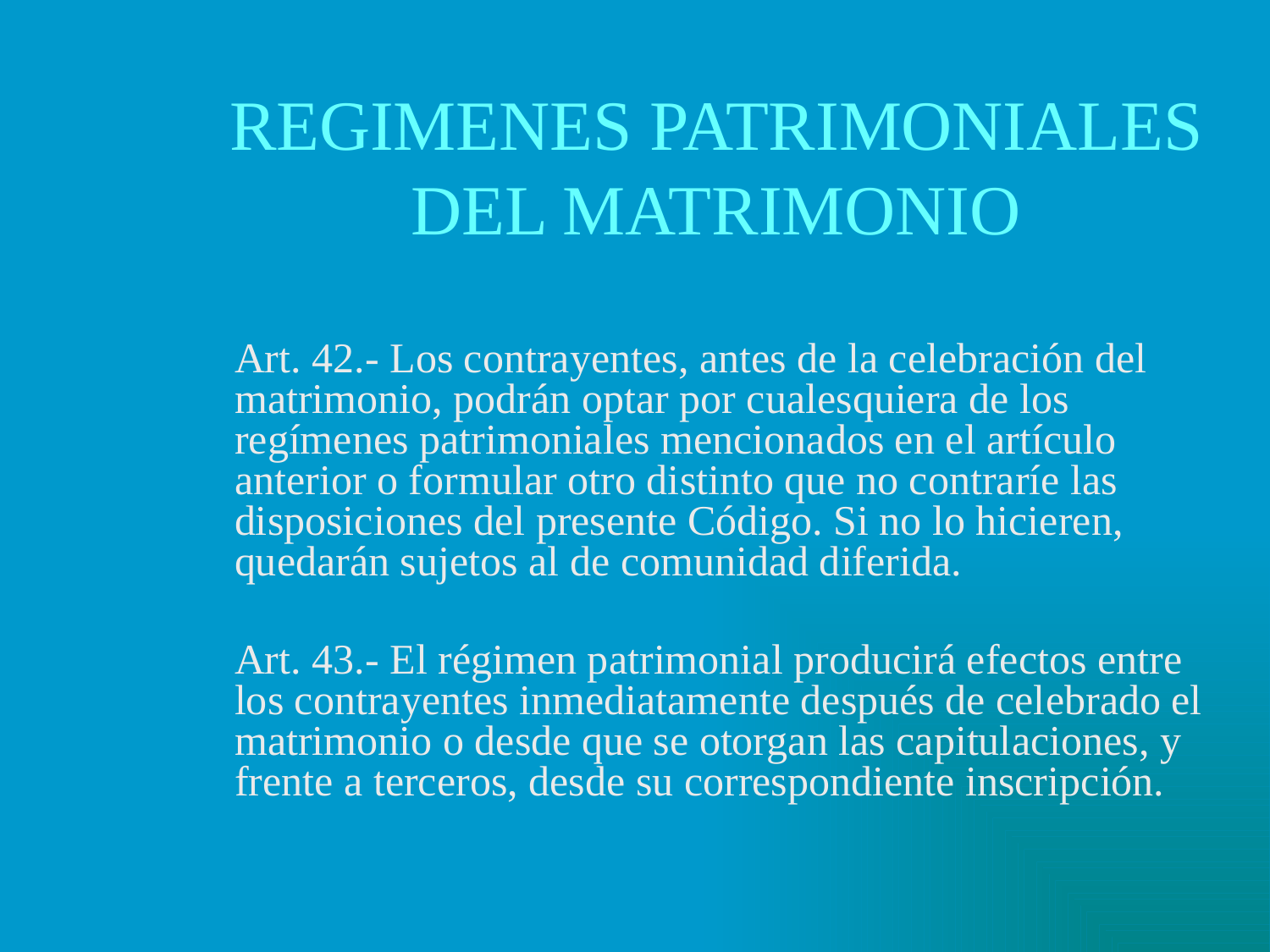

# REGIMENES PATRIMONIALES DEL MATRIMONIO

	Art. 42.- Los contrayentes, antes de la celebración del matrimonio, podrán optar por cualesquiera de los regímenes patrimoniales mencionados en el artículo anterior o formular otro distinto que no contraríe las disposiciones del presente Código. Si no lo hicieren, quedarán sujetos al de comunidad diferida.

	Art. 43.- El régimen patrimonial producirá efectos entre los contrayentes inmediatamente después de celebrado el matrimonio o desde que se otorgan las capitulaciones, y frente a terceros, desde su correspondiente inscripción.